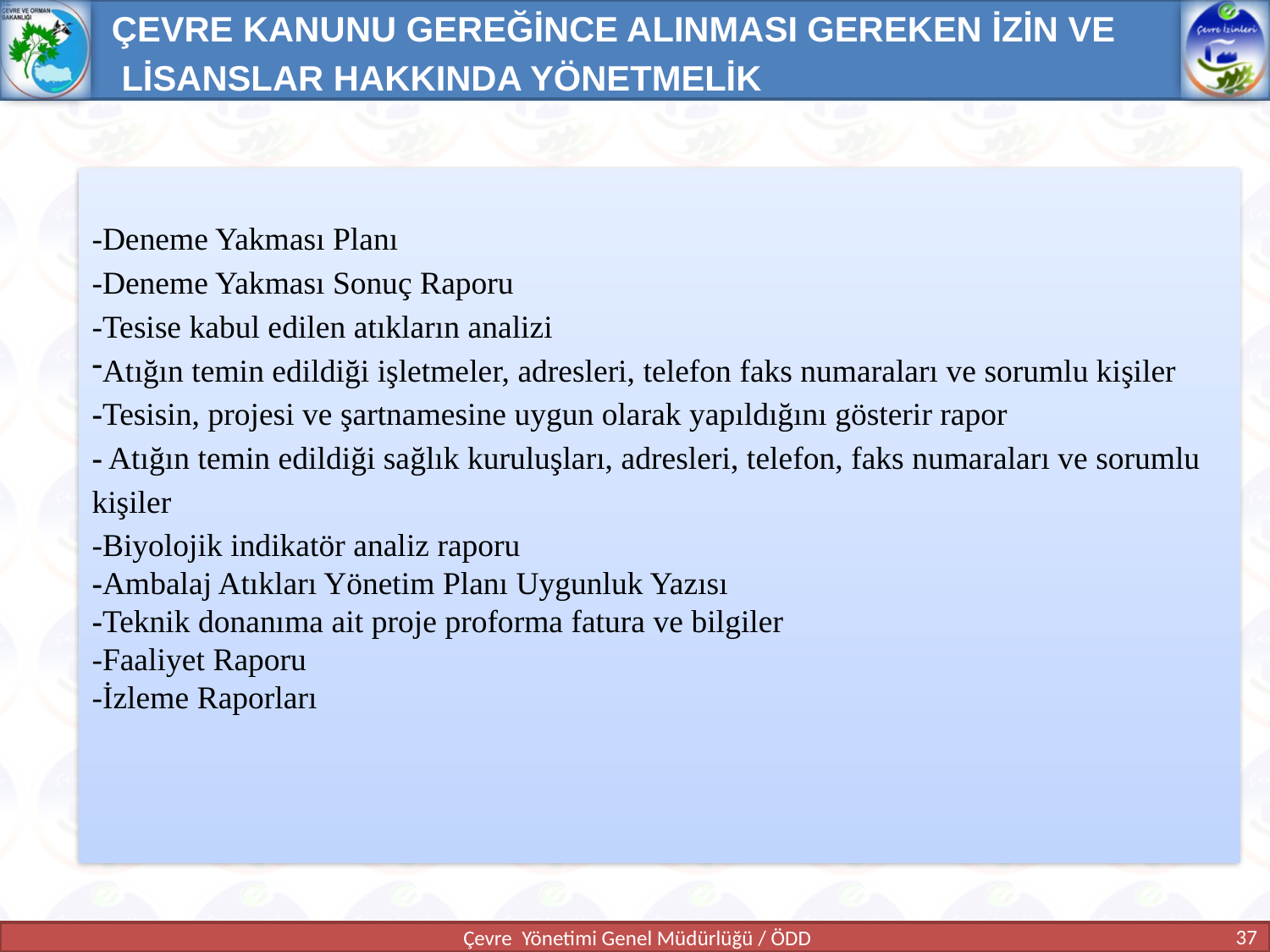

ÇEVRE KANUNU GEREĞİNCE ALINMASI GEREKEN İZİN VE
 LİSANSLAR HAKKINDA YÖNETMELİK

-Deneme Yakması Planı
-Deneme Yakması Sonuç Raporu
-Tesise kabul edilen atıkların analizi
Atığın temin edildiği işletmeler, adresleri, telefon faks numaraları ve sorumlu kişiler
-Tesisin, projesi ve şartnamesine uygun olarak yapıldığını gösterir rapor
- Atığın temin edildiği sağlık kuruluşları, adresleri, telefon, faks numaraları ve sorumlu kişiler
-Biyolojik indikatör analiz raporu
-Ambalaj Atıkları Yönetim Planı Uygunluk Yazısı
-Teknik donanıma ait proje proforma fatura ve bilgiler
-Faaliyet Raporu
-İzleme Raporları

37
Çevre  Yönetimi Genel Müdürlüğü / ÖDD